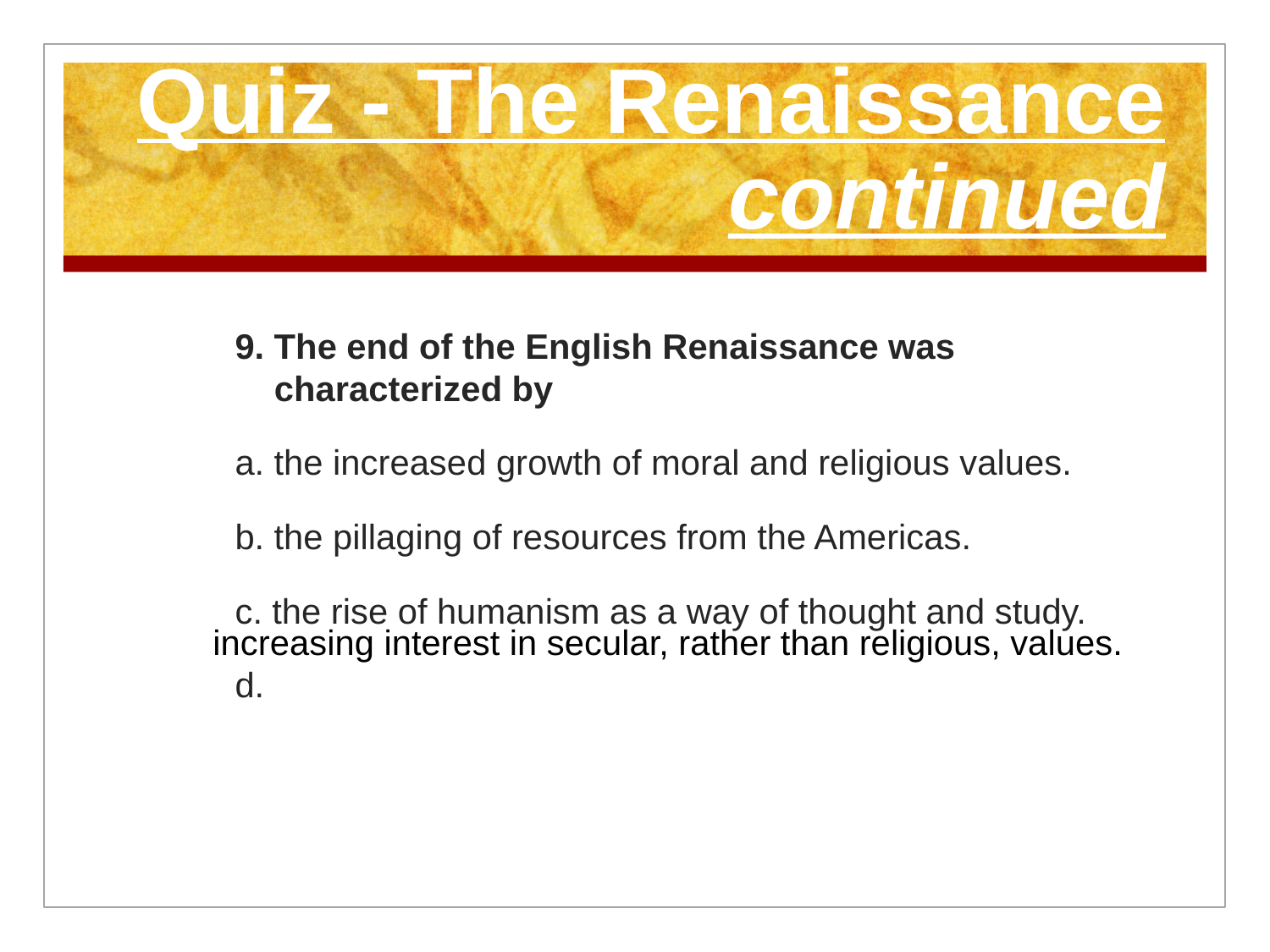

# Quiz - The Renaissance continued
9. The end of the English Renaissance was characterized by
a. the increased growth of moral and religious values.
b. the pillaging of resources from the Americas.
c. the rise of humanism as a way of thought and study.
d.
increasing interest in secular, rather than religious, values.